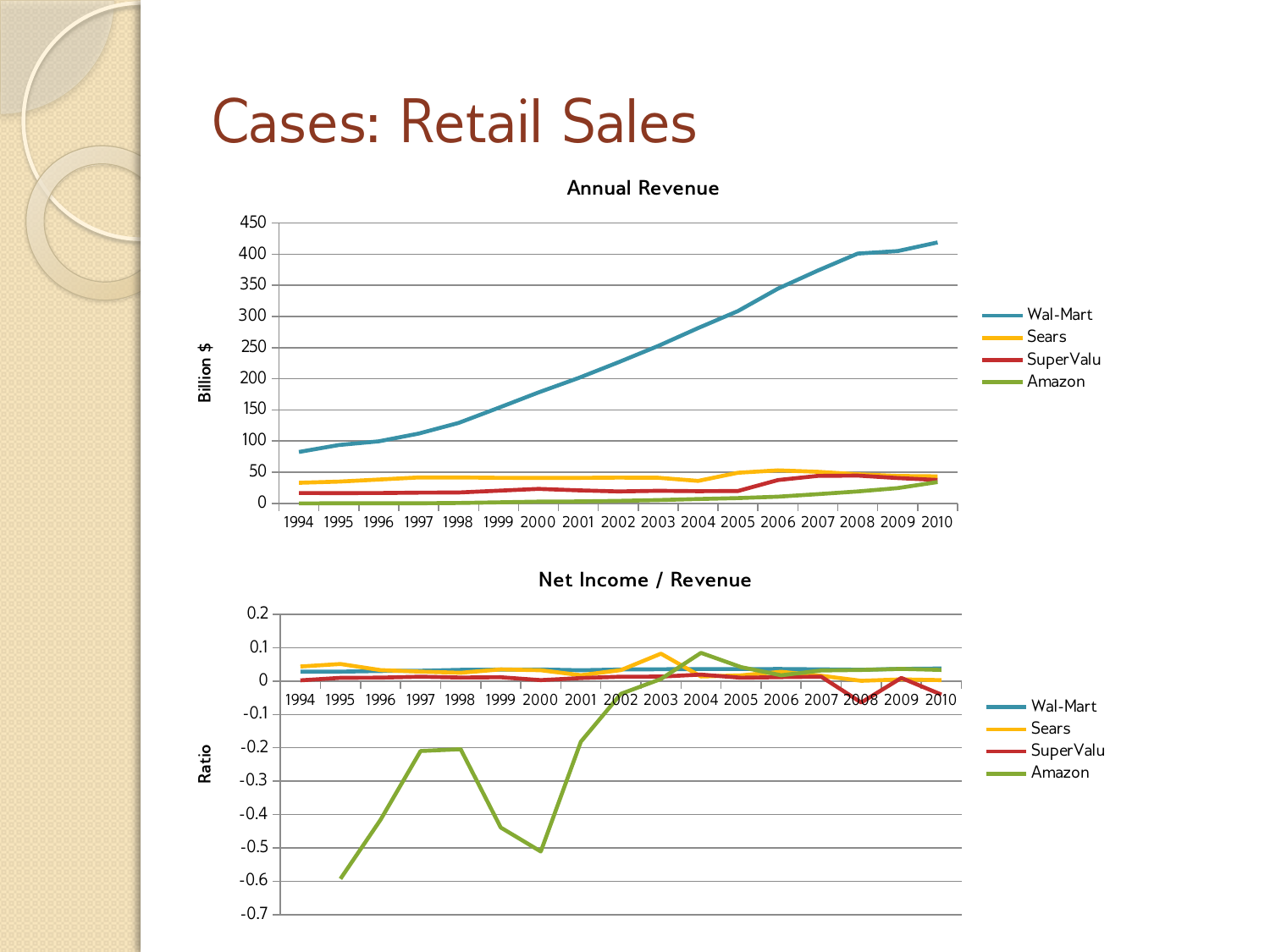

# Cases: Retail Sales

### Chart: Annual Revenue

| Category | Wal-Mart | Sears | SuperValu | Amazon |
|---|---|---|---|---|
| 1994 | 82.494 | 33.025 | 16.564 | 0.0 |
| 1995 | 93.627 | 34.925 | 16.486 | 0.000511 |
| 1996 | 99.627 | 38.236 | 16.552 | 0.015 |
| 1997 | 112.005 | 41.574 | 17.201 | 0.148 |
| 1998 | 129.161 | 41.575 | 17.421 | 0.61 |
| 1999 | 153.345 | 41.071 | 20.339 | 1.64 |
| 2000 | 178.028 | 40.848 | 23.194 | 2.762 |
| 2001 | 201.166 | 40.99 | 20.909 | 3.122 |
| 2002 | 226.479 | 41.366 | 19.16 | 3.933 |
| 2003 | 252.792 | 41.124 | 20.21 | 5.264 |
| 2004 | 281.488 | 36.099 | 19.543 | 6.921 |
| 2005 | 308.845 | 49.124 | 19.864 | 8.49 |
| 2006 | 344.759 | 53.012 | 37.406 | 10.711 |
| 2007 | 373.821 | 50.703 | 44.048 | 14.835 |
| 2008 | 401.087 | 46.77 | 44.564 | 19.166 |
| 2009 | 405.132 | 44.043 | 40.597 | 24.509 |
| 2010 | 418.952 | 43.326 | 37.534 | 34.204 |

### Chart: Net Income / Revenue

| Category | Wal-Mart | Sears | SuperValu | Amazon |
|---|---|---|---|---|
| 1994 | 0.02828084466749097 | 0.044027252081756243 | 0.0025959913064477176 | None |
| 1995 | 0.028634902325183977 | 0.05156764495347173 | 0.01006914958146306 | -0.5929549902152642 |
| 1996 | 0.03053389141497787 | 0.03324092478292708 | 0.010572740454325762 | -0.41573333333333334 |
| 1997 | 0.031284317664389986 | 0.028575552027709627 | 0.013429451776059531 | -0.2095945945945946 |
| 1998 | 0.03404278381245113 | 0.025207456404088995 | 0.0109637793467654 | -0.2041737704918033 |
| 1999 | 0.03471909745997587 | 0.03537776046358745 | 0.011898323418063819 | -0.4390048780487805 |
| 2000 | 0.035022580717639924 | 0.032877986682334506 | 0.003147365698025351 | -0.5109605358435916 |
| 2001 | 0.03276895698080192 | 0.01793120273237375 | 0.009469606389592999 | -0.1817030749519539 |
| 2002 | 0.035124669395396484 | 0.03326403326403326 | 0.013413361169102297 | -0.03788456648868548 |
| 2003 | 0.03581600683565936 | 0.08260383231203189 | 0.013854527461652649 | 0.006648936170212766 |
| 2004 | 0.03647402375944978 | 0.014044710379788916 | 0.019751317607327432 | 0.08495882097962722 |
| 2005 | 0.03636451941912609 | 0.01746600439703607 | 0.010370519532823197 | 0.04228504122497055 |
| 2006 | 0.0365878773288007 | 0.028106843733494303 | 0.012083622948190131 | 0.01773877322378863 |
| 2007 | 0.035495598160616974 | 0.016290949253495845 | 0.013462586269524155 | 0.03208628244017526 |
| 2008 | 0.03428931877622561 | 0.0011332050459696384 | -0.06406516470693834 | 0.03365334446415528 |
| 2009 | 0.036931173049771435 | 0.005335694662034829 | 0.009680518264896422 | 0.036802807132073935 |
| 2010 | 0.038092669327273766 | 0.0030697502654295343 | -0.040230191293227476 | 0.033680271313296685 |